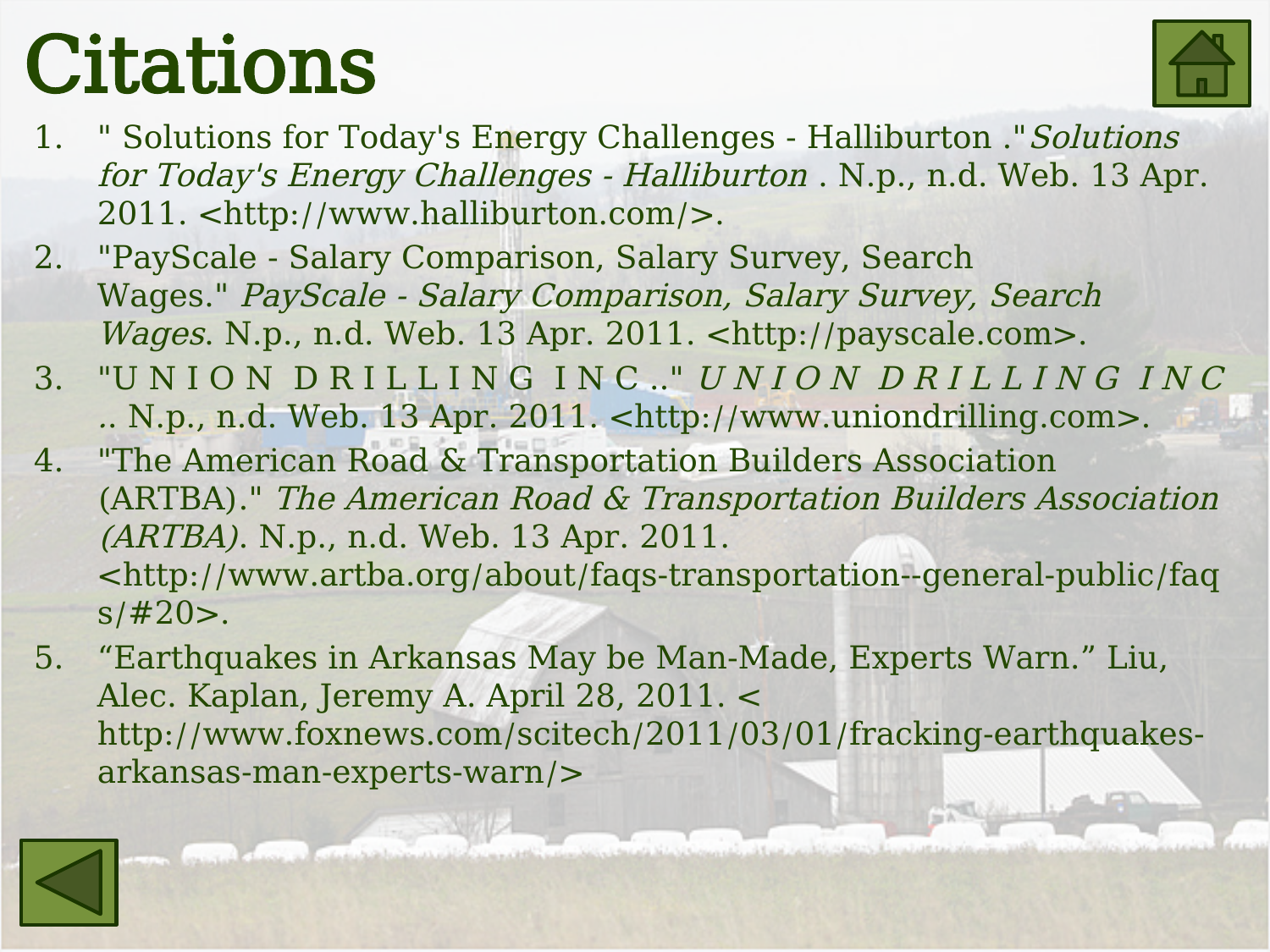

# Citations

" Solutions for Today's Energy Challenges - Halliburton ."Solutions for Today's Energy Challenges - Halliburton . N.p., n.d. Web. 13 Apr. 2011. <http://www.halliburton.com/>.
"PayScale - Salary Comparison, Salary Survey, Search Wages." PayScale - Salary Comparison, Salary Survey, Search Wages. N.p., n.d. Web. 13 Apr. 2011. <http://payscale.com>.
"U N I O N  D R I L L I N G  I N C .." U N I O N  D R I L L I N G  I N C .. N.p., n.d. Web. 13 Apr. 2011. <http://www.uniondrilling.com>.
"The American Road & Transportation Builders Association (ARTBA)." The American Road & Transportation Builders Association (ARTBA). N.p., n.d. Web. 13 Apr. 2011. <http://www.artba.org/about/faqs-transportation--general-public/faqs/#20>.
“Earthquakes in Arkansas May be Man-Made, Experts Warn.” Liu, Alec. Kaplan, Jeremy A. April 28, 2011. < http://www.foxnews.com/scitech/2011/03/01/fracking-earthquakes-arkansas-man-experts-warn/>